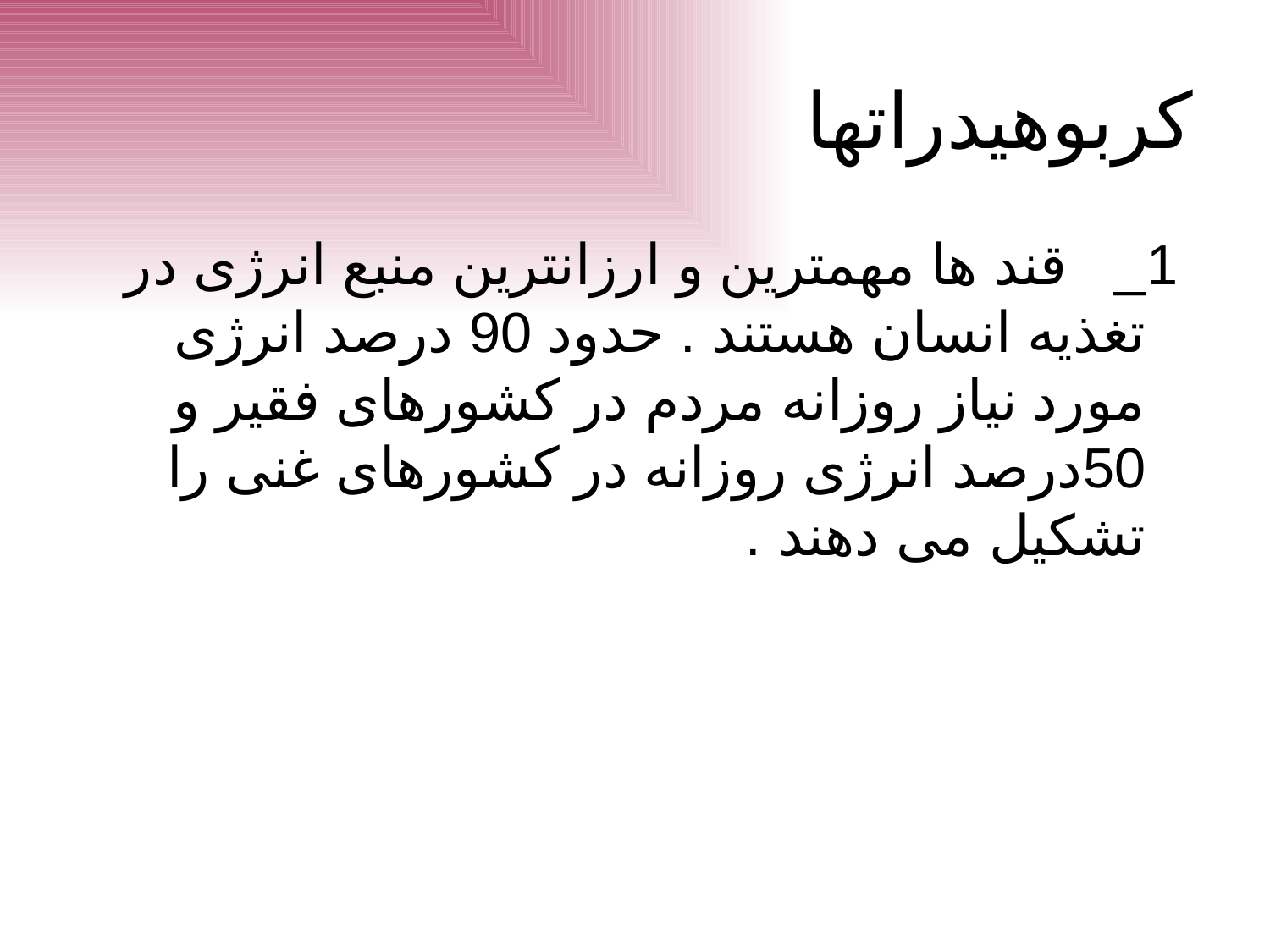

کربوهیدراتها
 1_   قند ها مهمترین و ارزانترین منبع انرژی در تغذیه انسان هستند . حدود 90 درصد انرژی مورد نیاز روزانه مردم در کشورهای فقیر و 50درصد انرژی روزانه در کشورهای غنی را تشکیل می دهند .